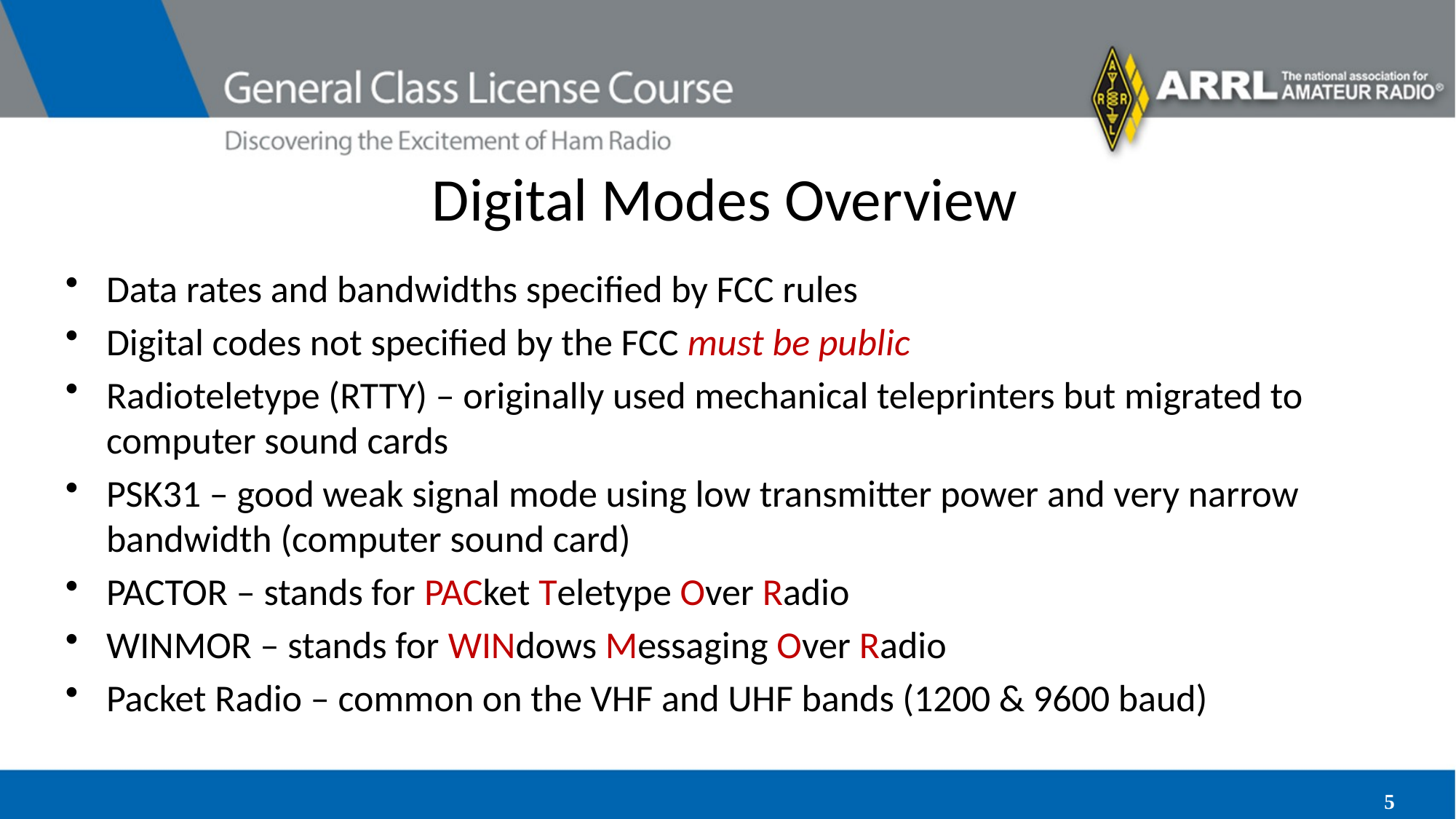

# Digital Modes Overview
Data rates and bandwidths specified by FCC rules
Digital codes not specified by the FCC must be public
Radioteletype (RTTY) – originally used mechanical teleprinters but migrated to computer sound cards
PSK31 – good weak signal mode using low transmitter power and very narrow bandwidth (computer sound card)
PACTOR – stands for PACket Teletype Over Radio
WINMOR – stands for WINdows Messaging Over Radio
Packet Radio – common on the VHF and UHF bands (1200 & 9600 baud)